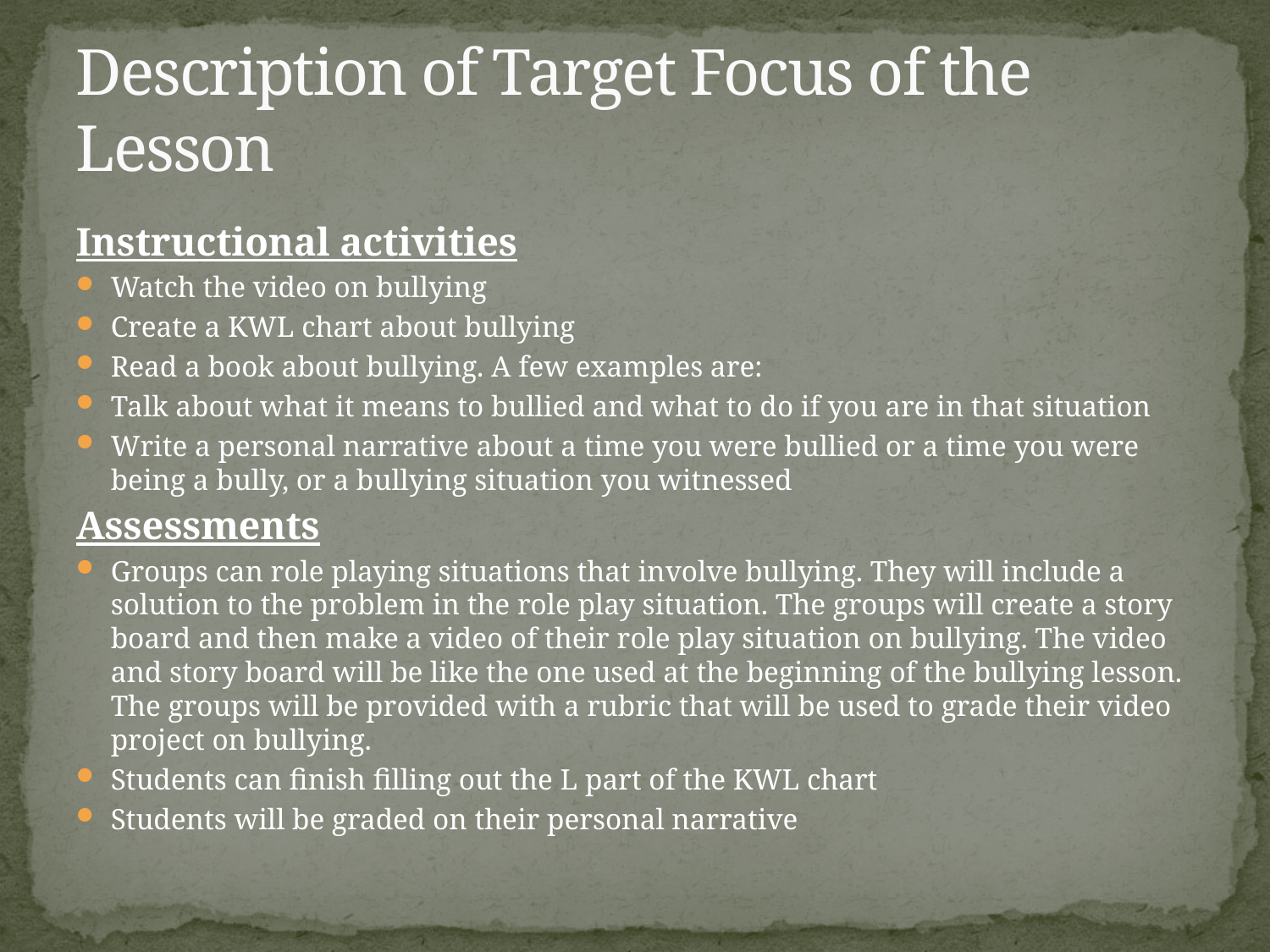

# Description of Target Focus of the Lesson
Instructional activities
Watch the video on bullying
Create a KWL chart about bullying
Read a book about bullying. A few examples are:
Talk about what it means to bullied and what to do if you are in that situation
Write a personal narrative about a time you were bullied or a time you were being a bully, or a bullying situation you witnessed
Assessments
Groups can role playing situations that involve bullying. They will include a solution to the problem in the role play situation. The groups will create a story board and then make a video of their role play situation on bullying. The video and story board will be like the one used at the beginning of the bullying lesson. The groups will be provided with a rubric that will be used to grade their video project on bullying.
Students can finish filling out the L part of the KWL chart
Students will be graded on their personal narrative